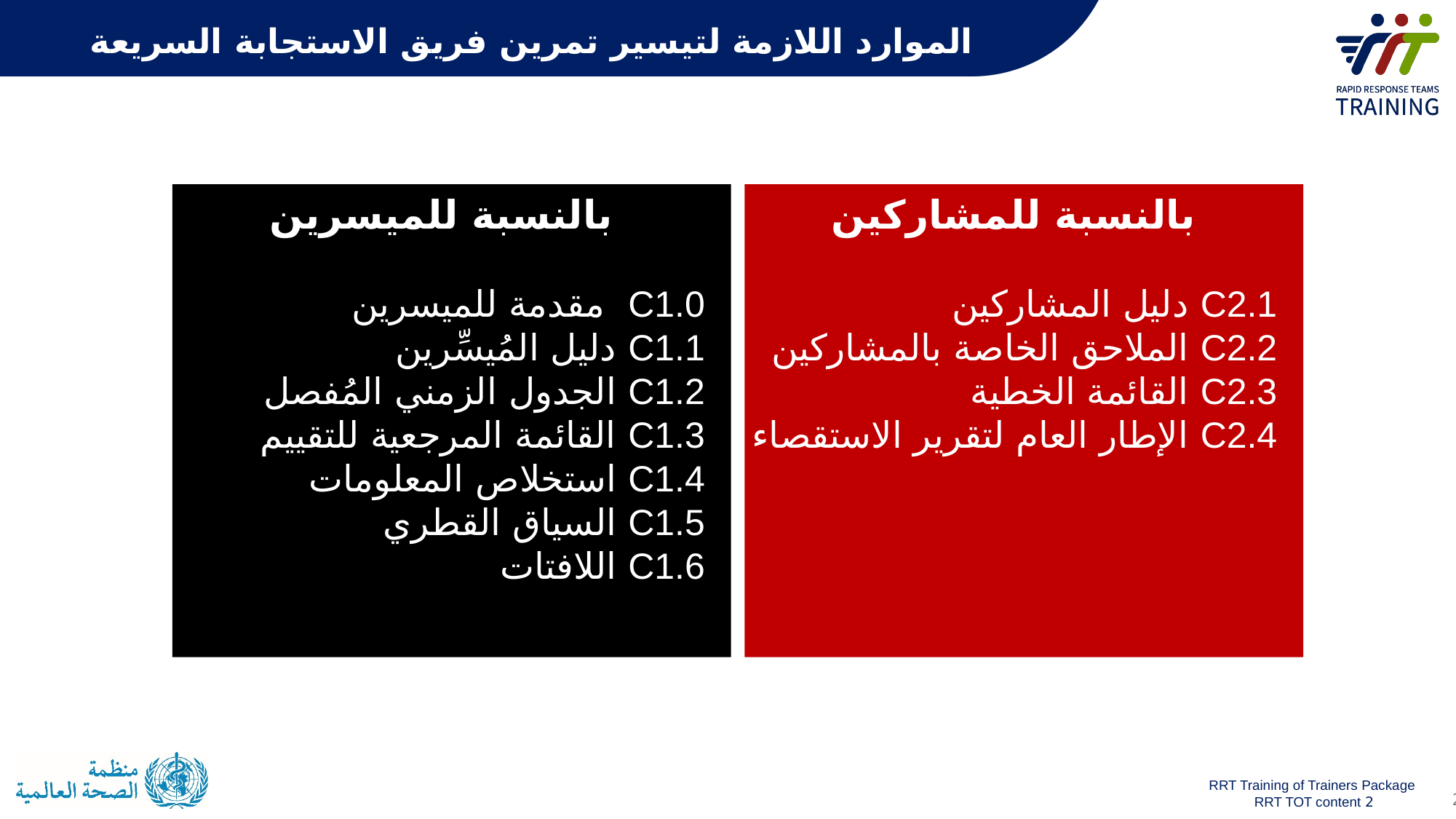

# الموارد اللازمة لتيسير تمرين فريق الاستجابة السريعة
بالنسبة للمشاركين

C2.1 دليل المشاركين
C2.2 الملاحق الخاصة بالمشاركين
C2.3 القائمة الخطية
C2.4 الإطار العام لتقرير الاستقصاء
بالنسبة للميسرين

C1.0  مقدمة للميسرين
C1.1 دليل المُيسِّرين
C1.2 الجدول الزمني المُفصل
C1.3 القائمة المرجعية للتقييم
C1.4 استخلاص المعلومات
C1.5 السياق القطري
C1.6 اللافتات